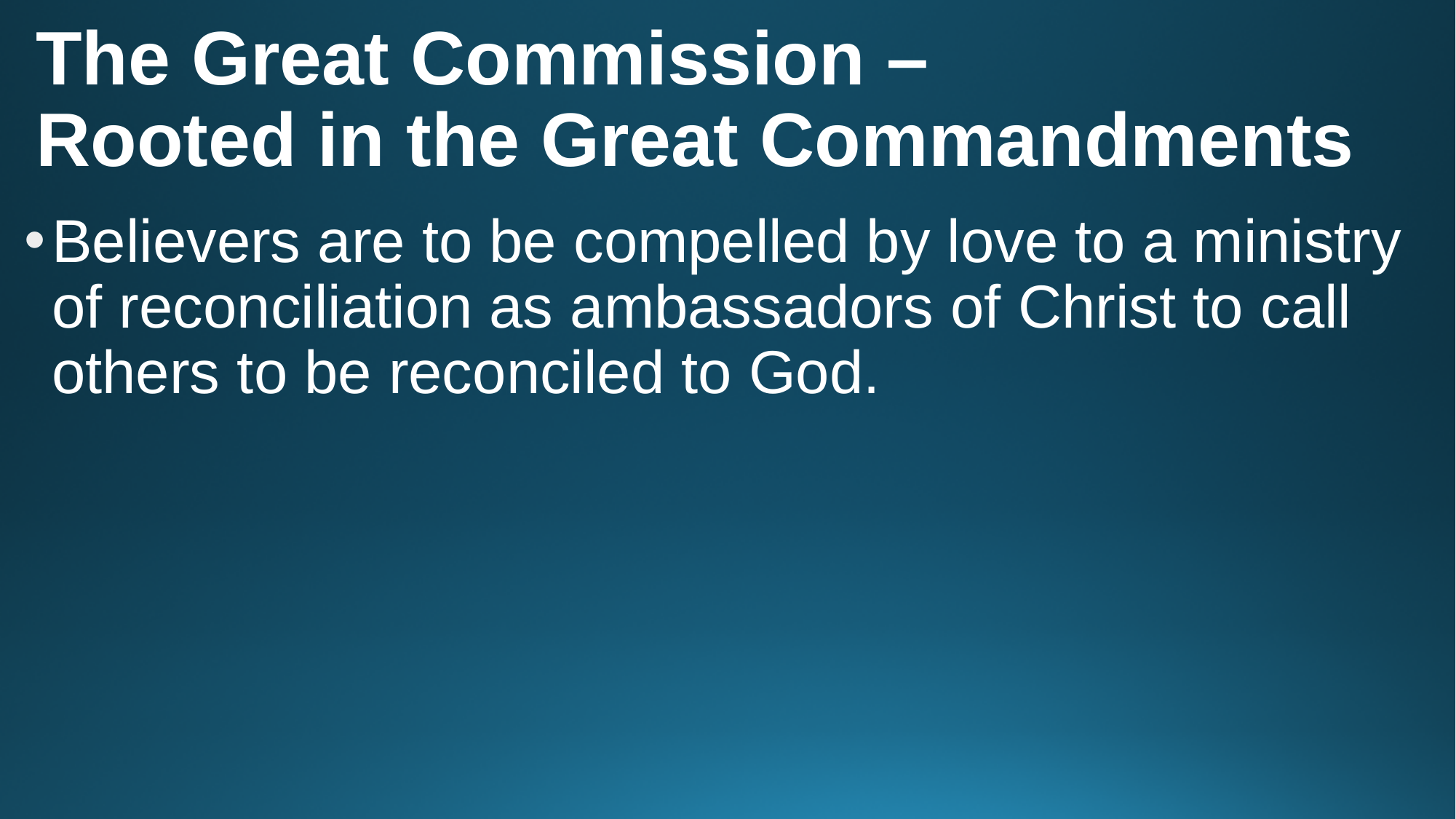

# The Great Commission – Rooted in the Great Commandments
Believers are to be compelled by love to a ministry of reconciliation as ambassadors of Christ to call others to be reconciled to God.